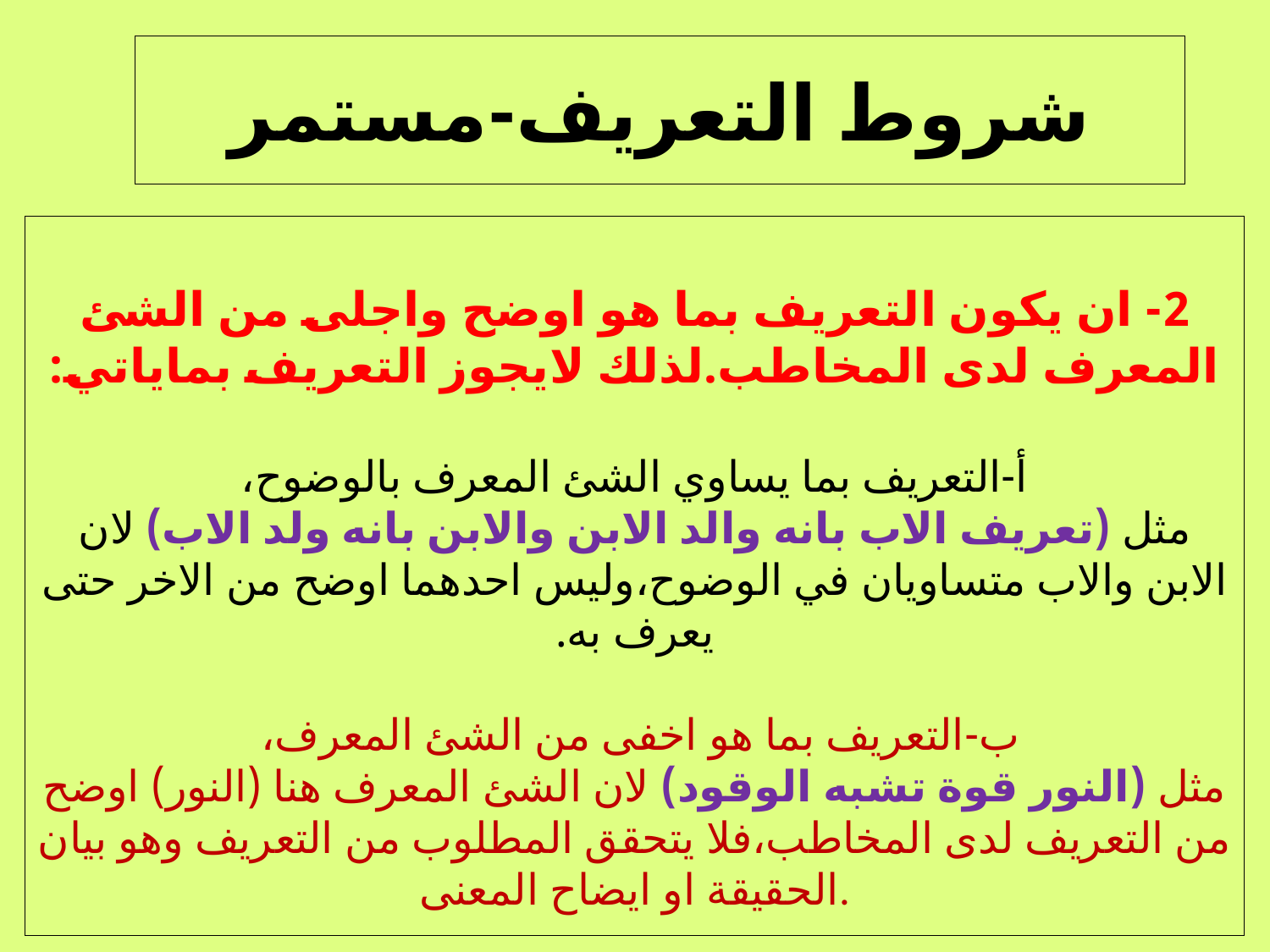

شروط التعريف-مستمر

2- ان يكون التعريف بما هو اوضح واجلى من الشئ المعرف لدى المخاطب.لذلك لايجوز التعريف بماياتي:

أ-التعريف بما يساوي الشئ المعرف بالوضوح،
مثل (تعريف الاب بانه والد الابن والابن بانه ولد الاب) لان الابن والاب متساويان في الوضوح،وليس احدهما اوضح من الاخر حتى يعرف به.

ب-التعريف بما هو اخفى من الشئ المعرف،
مثل (النور قوة تشبه الوقود) لان الشئ المعرف هنا (النور) اوضح من التعريف لدى المخاطب،فلا يتحقق المطلوب من التعريف وهو بيان الحقيقة او ايضاح المعنى.